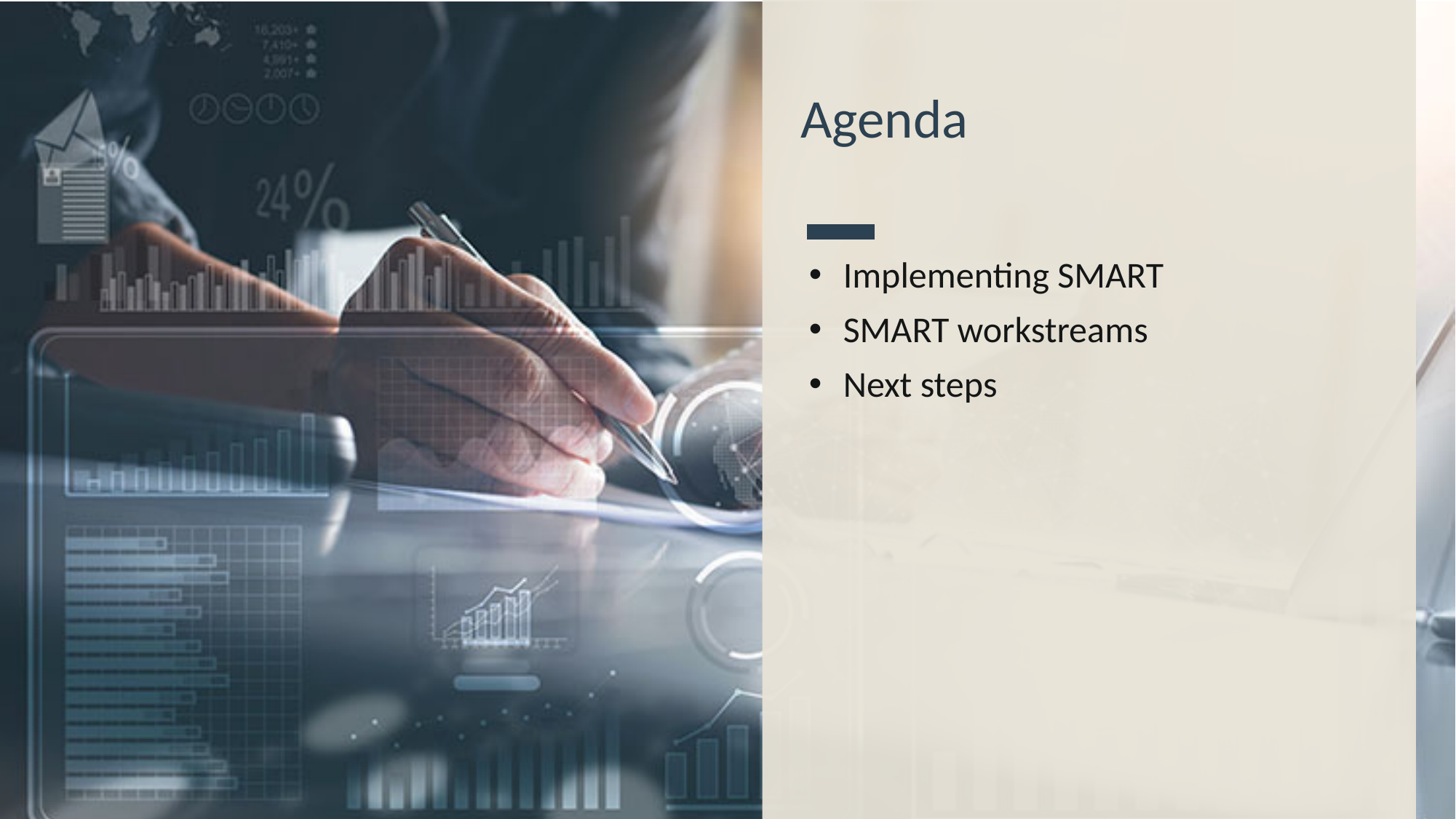

# Agenda
Implementing SMART
SMART workstreams
Next steps